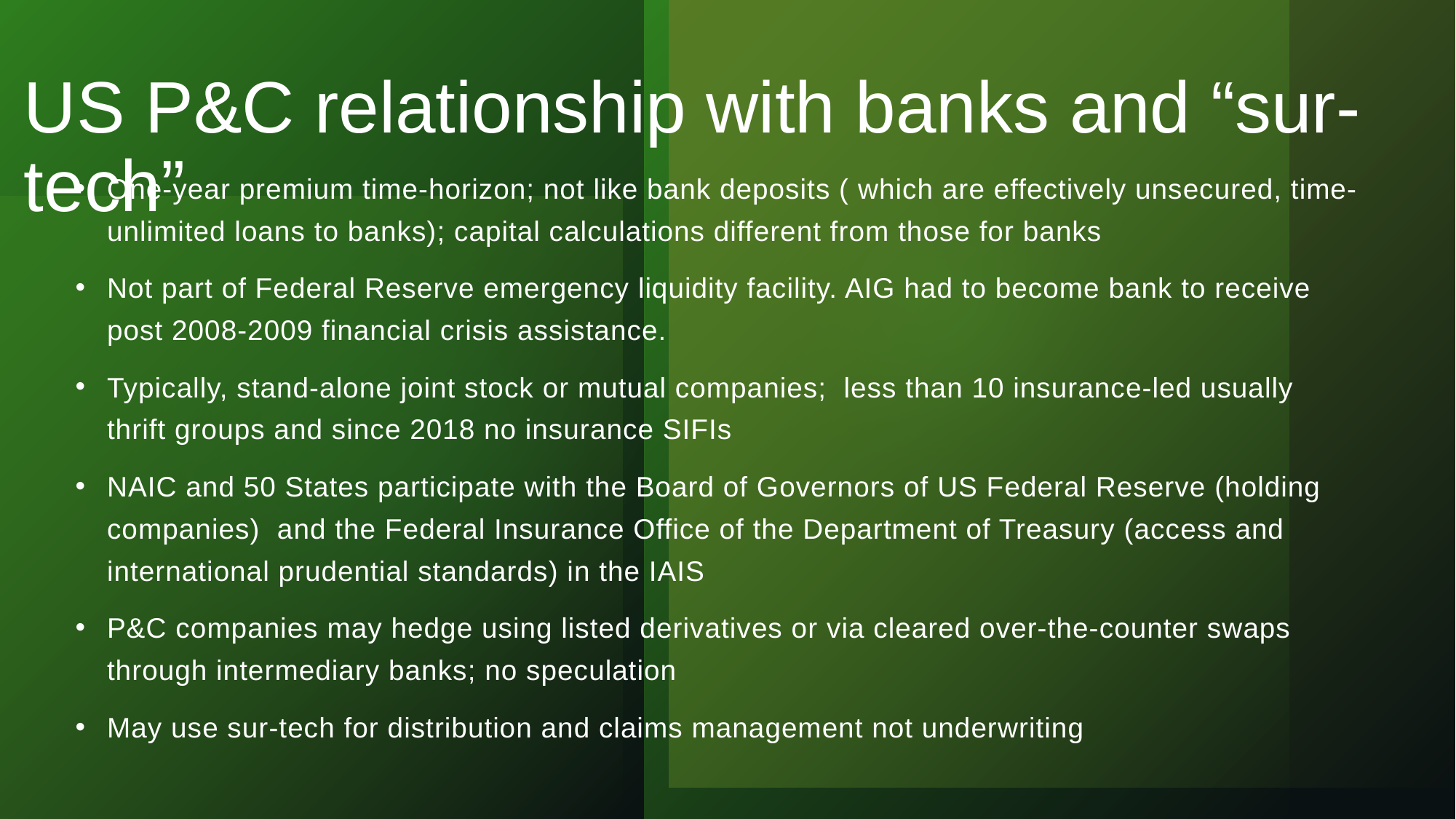

# US P&C relationship with banks and “sur-tech”
One-year premium time-horizon; not like bank deposits ( which are effectively unsecured, time-unlimited loans to banks); capital calculations different from those for banks
Not part of Federal Reserve emergency liquidity facility. AIG had to become bank to receive post 2008-2009 financial crisis assistance.
Typically, stand-alone joint stock or mutual companies;  less than 10 insurance-led usually thrift groups and since 2018 no insurance SIFIs
NAIC and 50 States participate with the Board of Governors of US Federal Reserve (holding companies)  and the Federal Insurance Office of the Department of Treasury (access and international prudential standards) in the IAIS
P&C companies may hedge using listed derivatives or via cleared over-the-counter swaps through intermediary banks; no speculation
May use sur-tech for distribution and claims management not underwriting